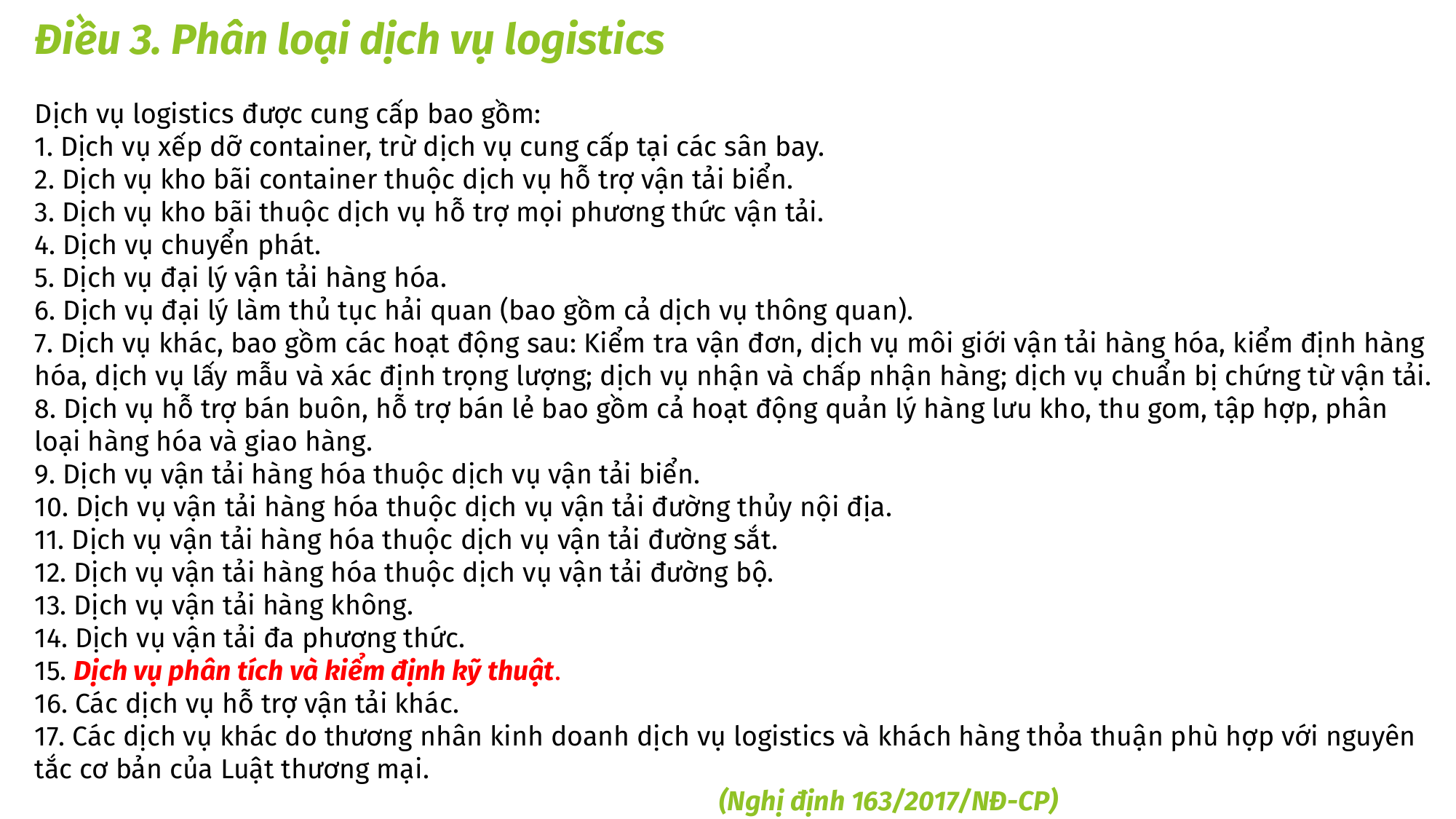

Điều 3. Phân loại dịch vụ logistics
Dịch vụ logistics được cung cấp bao gồm:
1. Dịch vụ xếp dỡ container, trừ dịch vụ cung cấp tại các sân bay.
2. Dịch vụ kho bãi container thuộc dịch vụ hỗ trợ vận tải biển.
3. Dịch vụ kho bãi thuộc dịch vụ hỗ trợ mọi phương thức vận tải.
4. Dịch vụ chuyển phát.
5. Dịch vụ đại lý vận tải hàng hóa.
6. Dịch vụ đại lý làm thủ tục hải quan (bao gồm cả dịch vụ thông quan).
7. Dịch vụ khác, bao gồm các hoạt động sau: Kiểm tra vận đơn, dịch vụ môi giới vận tải hàng hóa, kiểm định hàng hóa, dịch vụ lấy mẫu và xác định trọng lượng; dịch vụ nhận và chấp nhận hàng; dịch vụ chuẩn bị chứng từ vận tải.
8. Dịch vụ hỗ trợ bán buôn, hỗ trợ bán lẻ bao gồm cả hoạt động quản lý hàng lưu kho, thu gom, tập hợp, phân loại hàng hóa và giao hàng.
9. Dịch vụ vận tải hàng hóa thuộc dịch vụ vận tải biển.
10. Dịch vụ vận tải hàng hóa thuộc dịch vụ vận tải đường thủy nội địa.
11. Dịch vụ vận tải hàng hóa thuộc dịch vụ vận tải đường sắt.
12. Dịch vụ vận tải hàng hóa thuộc dịch vụ vận tải đường bộ.
13. Dịch vụ vận tải hàng không.
14. Dịch vụ vận tải đa phương thức.
15. Dịch vụ phân tích và kiểm định kỹ thuật.
16. Các dịch vụ hỗ trợ vận tải khác.
17. Các dịch vụ khác do thương nhân kinh doanh dịch vụ logistics và khách hàng thỏa thuận phù hợp với nguyên tắc cơ bản của Luật thương mại.
(Nghị định 163/2017/NĐ-CP)